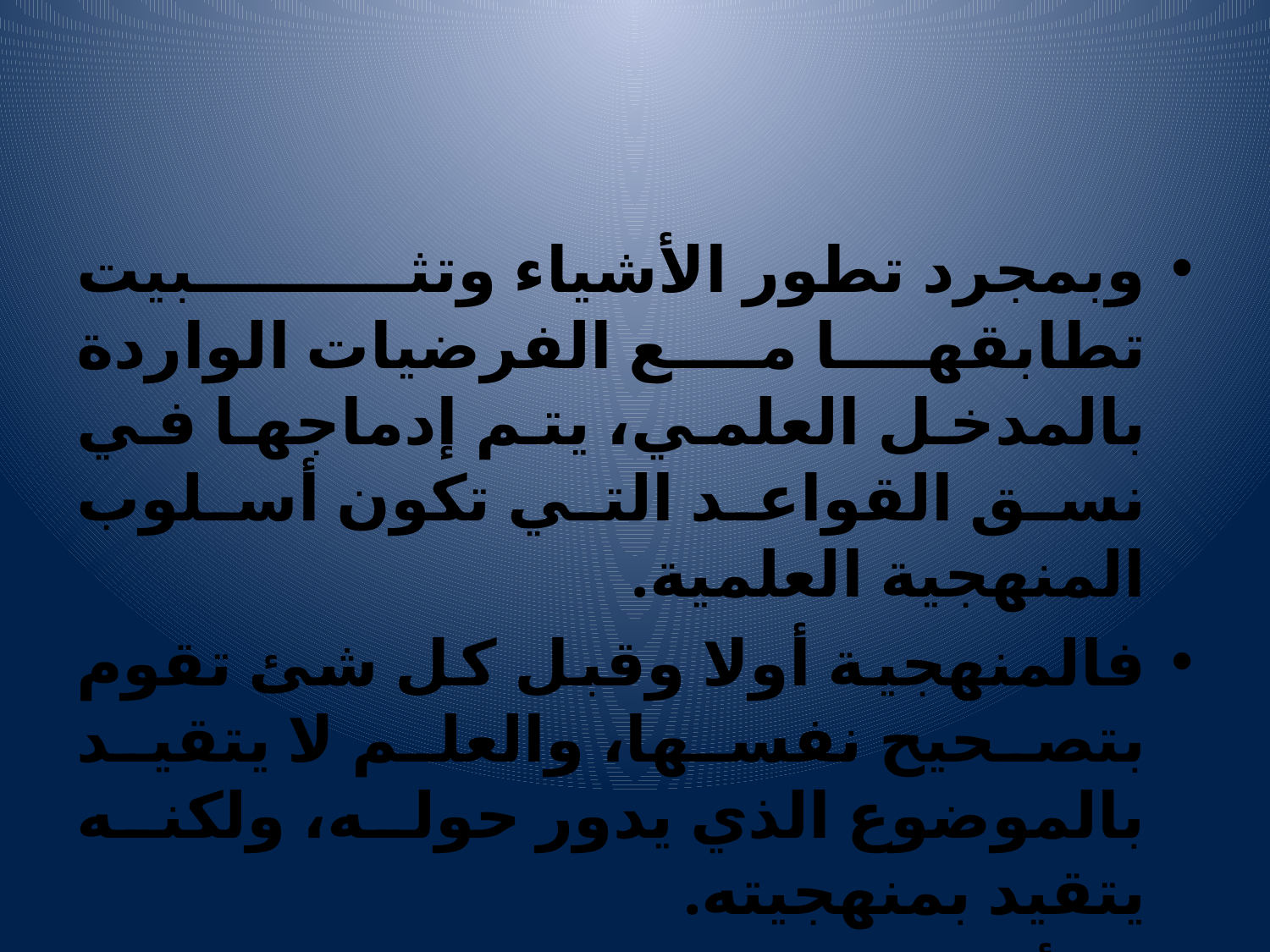

#
وبمجرد تطور الأشياء وتثبيت تطابقها مع الفرضيات الواردة بالمدخل العلمي، يتم إدماجها في نسق القواعد التي تكون أسلوب المنهجية العلمية.
فالمنهجية أولا وقبل كل شئ تقوم بتصحيح نفسها، والعلم لا يتقيد بالموضوع الذي يدور حوله، ولكنه يتقيد بمنهجيته.
والأمر الذي يجعل المدخل العلمي في وضع منفصل، هو الفرضيات العلمية التي يقوم عليها، والمنهجية التي يأخد منها.